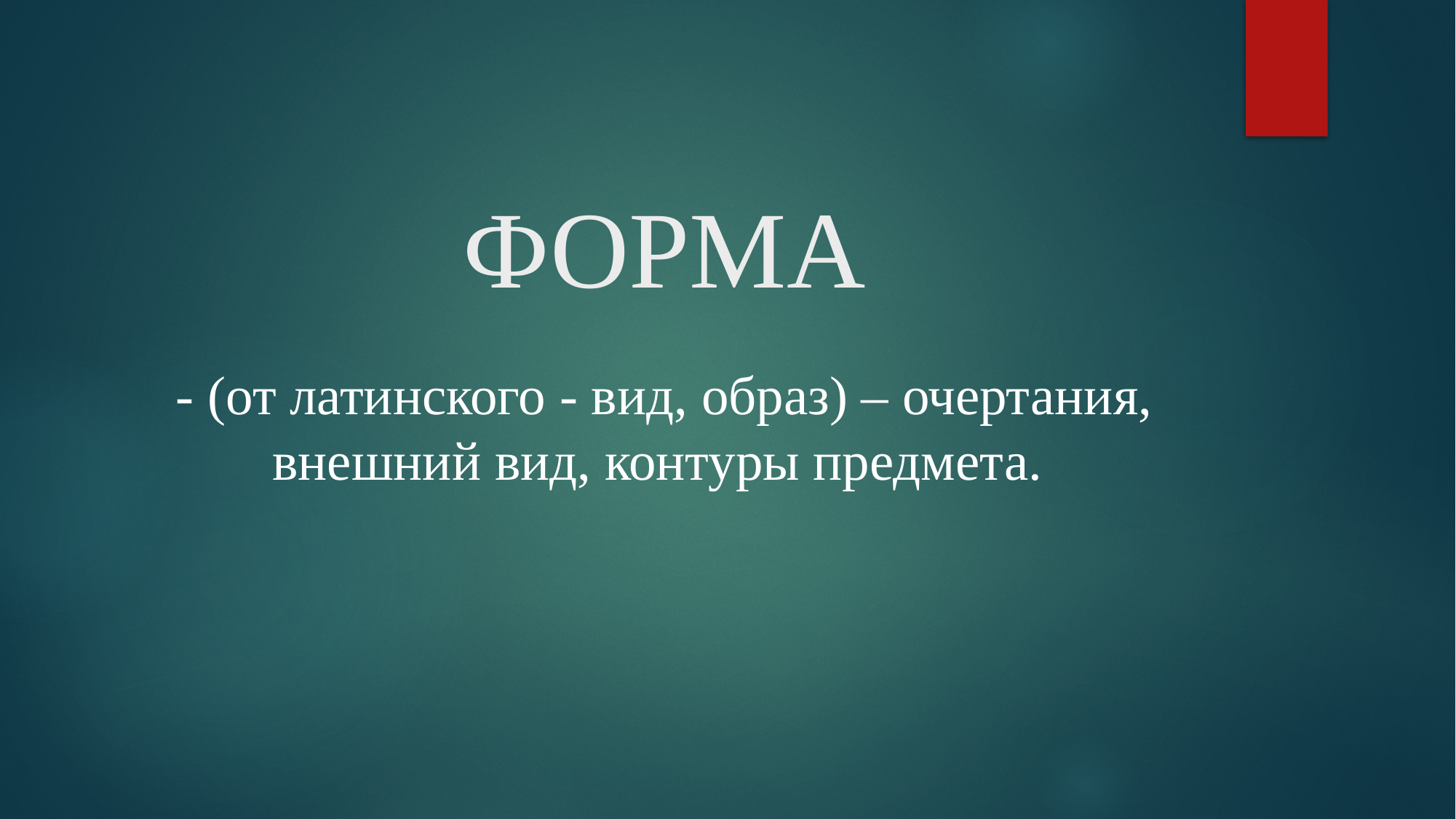

# ФОРМА
- (от латинского - вид, образ) – очертания, внешний вид, контуры предмета.